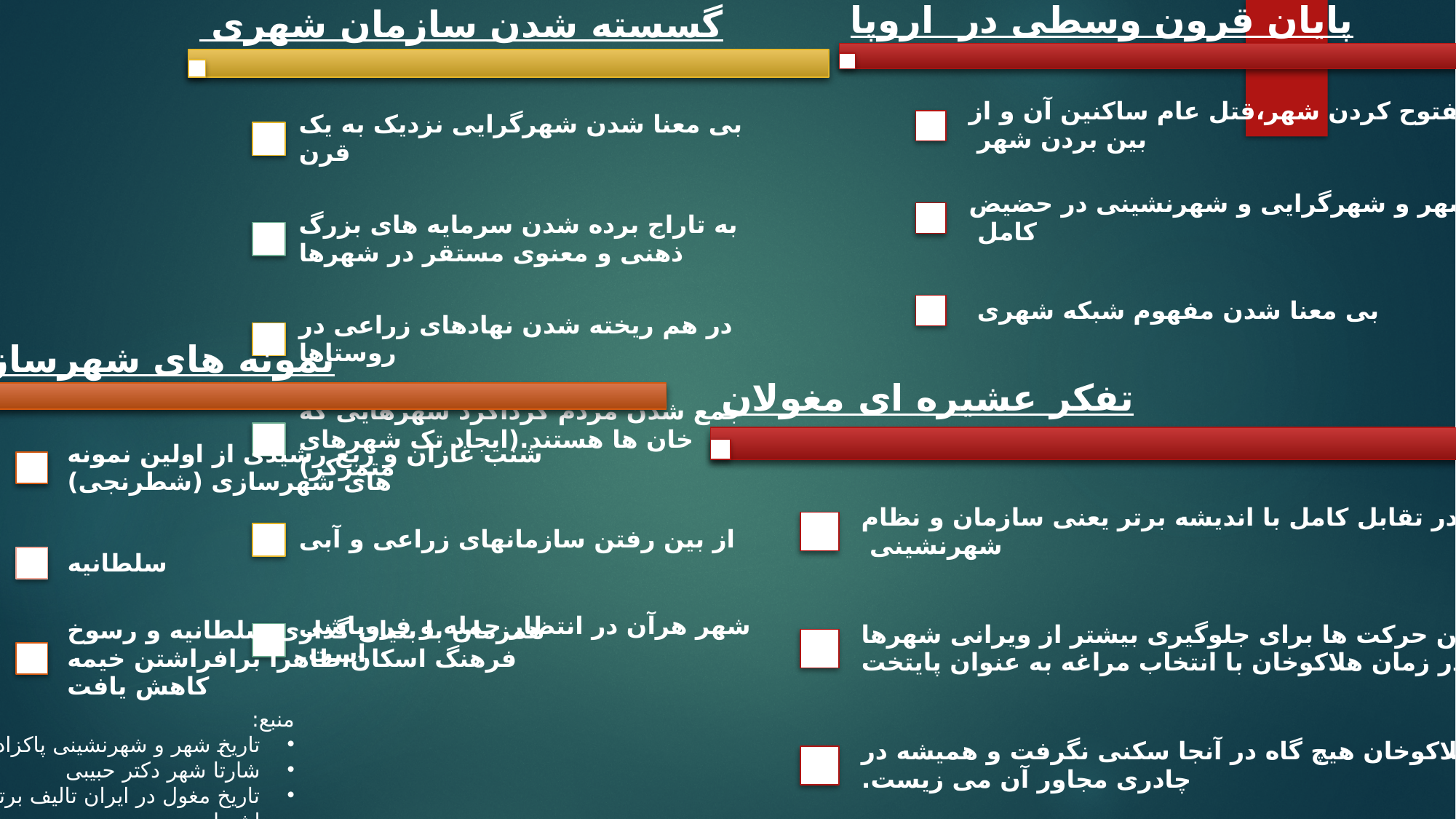

گسسته شدن سازمان شهری
بی معنا شدن شهرگرایی نزدیک به یک قرن
به تاراج برده شدن سرمایه های بزرگ ذهنی و معنوی مستقر در شهرها
در هم ریخته شدن نهادهای زراعی در روستاها
از بین رفتن سازمانهای زراعی و آبی
پایان قرون وسطی در  اروپا
شهر و شهرگرایی و شهرنشینی در حضیض کامل
بی معنا شدن مفهوم شبکه شهری
سلطانیه

منبع:
تاریخ شهر و شهرنشینی پاکزاد
شارتا شهر دکتر حبیبی
تاریخ مغول در ایران تالیف برتولد اشیولر